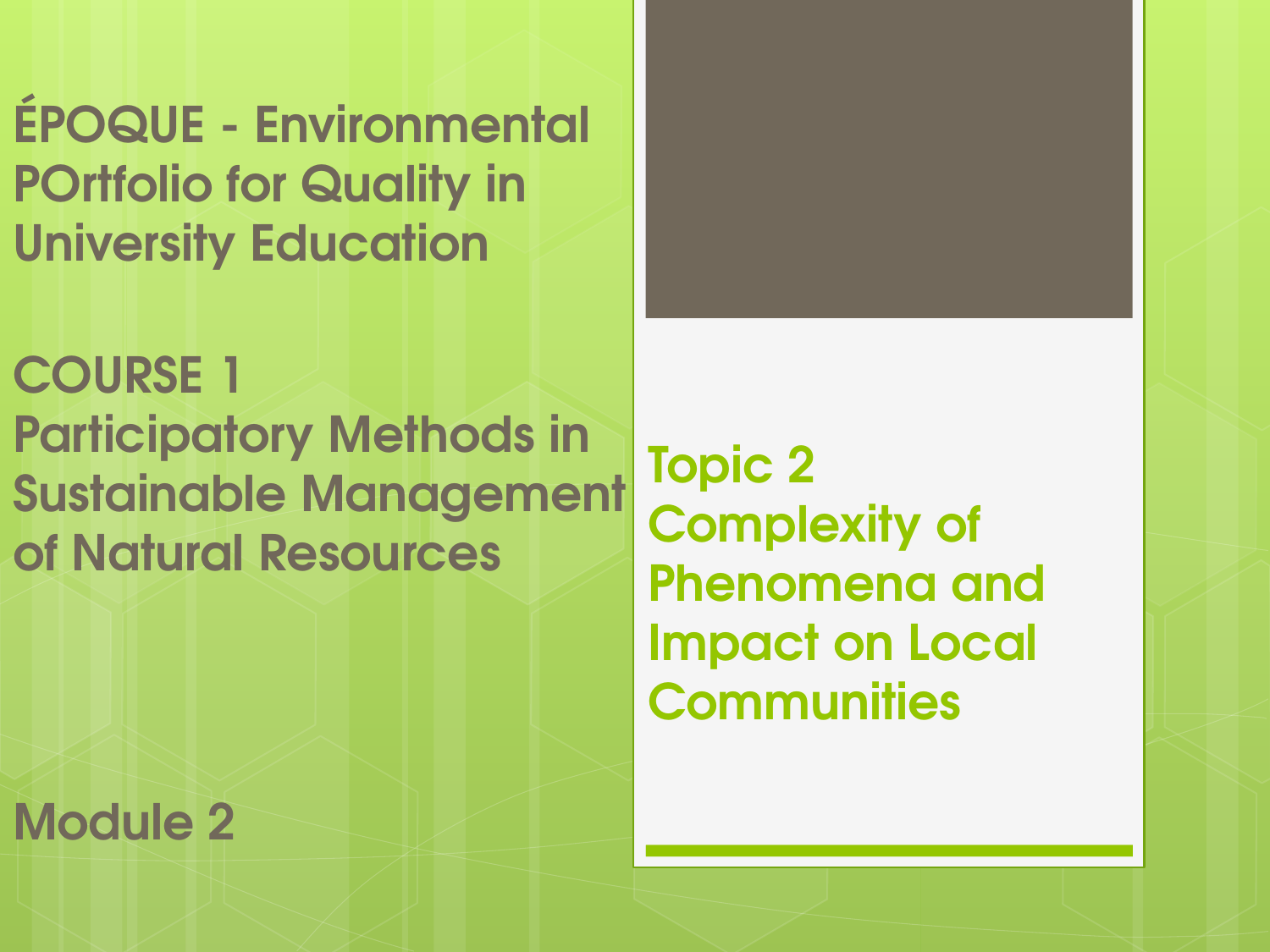

ÉPOQUE - Environmental POrtfolio for Quality in University Education
COURSE 1
Participatory Methods in Sustainable Management
of Natural Resources
# Topic 2 Complexity of Phenomena and Impact on Local Communities
Module 2